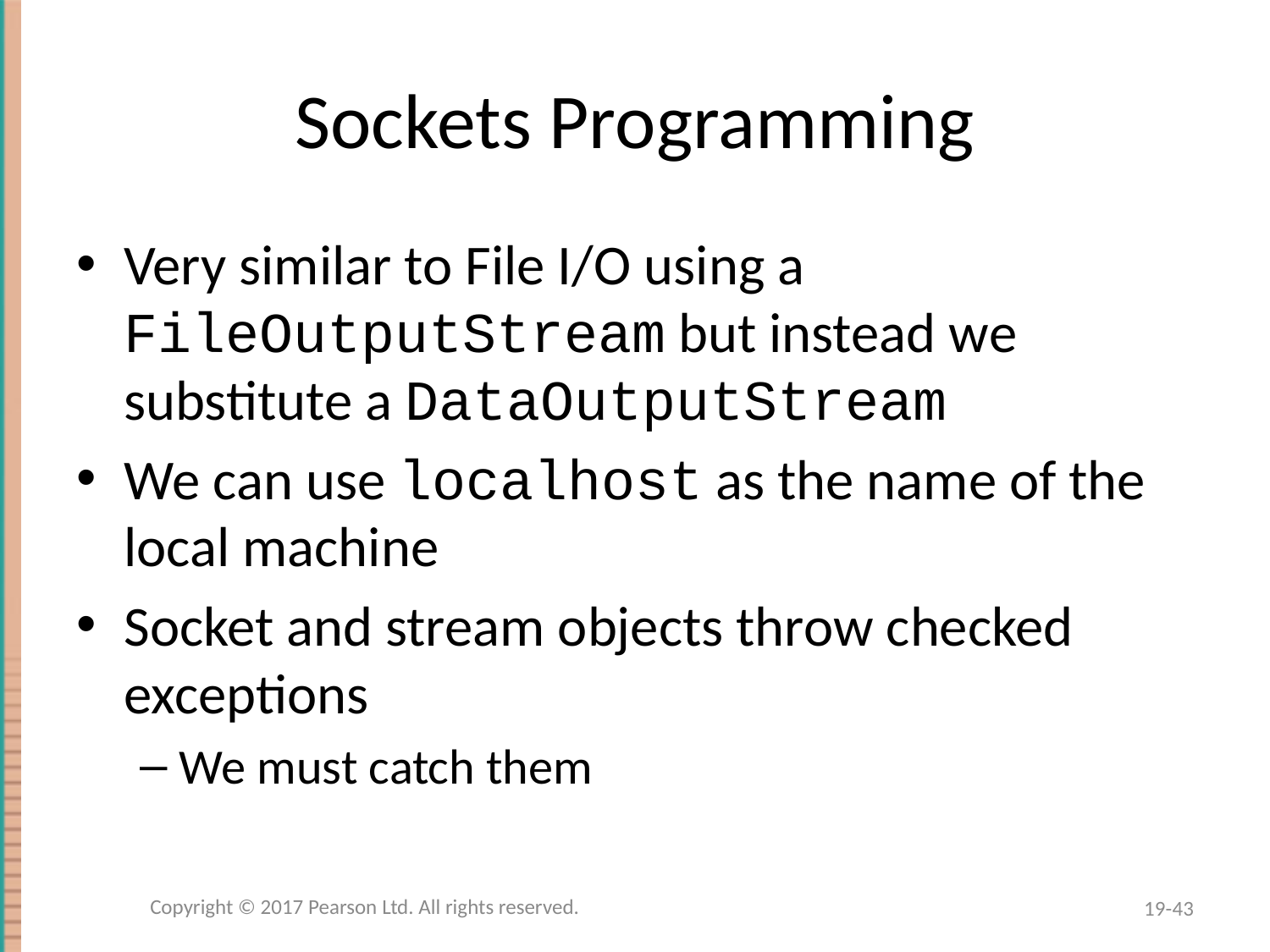

# Sockets Programming
Very similar to File I/O using a FileOutputStream but instead we substitute a DataOutputStream
We can use localhost as the name of the local machine
Socket and stream objects throw checked exceptions
We must catch them
Copyright © 2017 Pearson Ltd. All rights reserved.
19-43